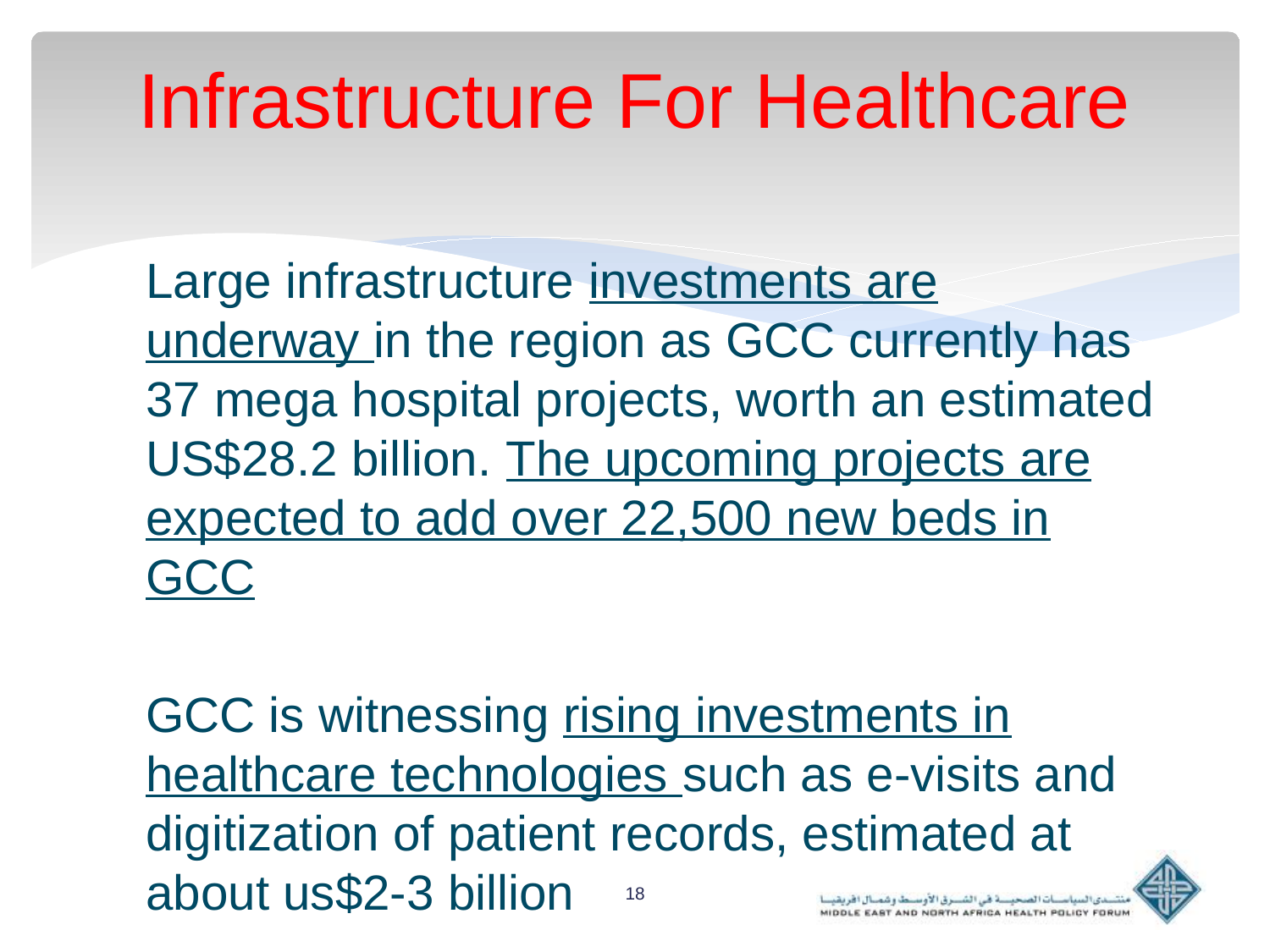

# Infrastructure For Healthcare
Large infrastructure investments are underway in the region as GCC currently has 37 mega hospital projects, worth an estimated US$28.2 billion. The upcoming projects are expected to add over 22,500 new beds in GCC

GCC is witnessing rising investments in healthcare technologies such as e-visits and digitization of patient records, estimated at about us$2-3 billion
18